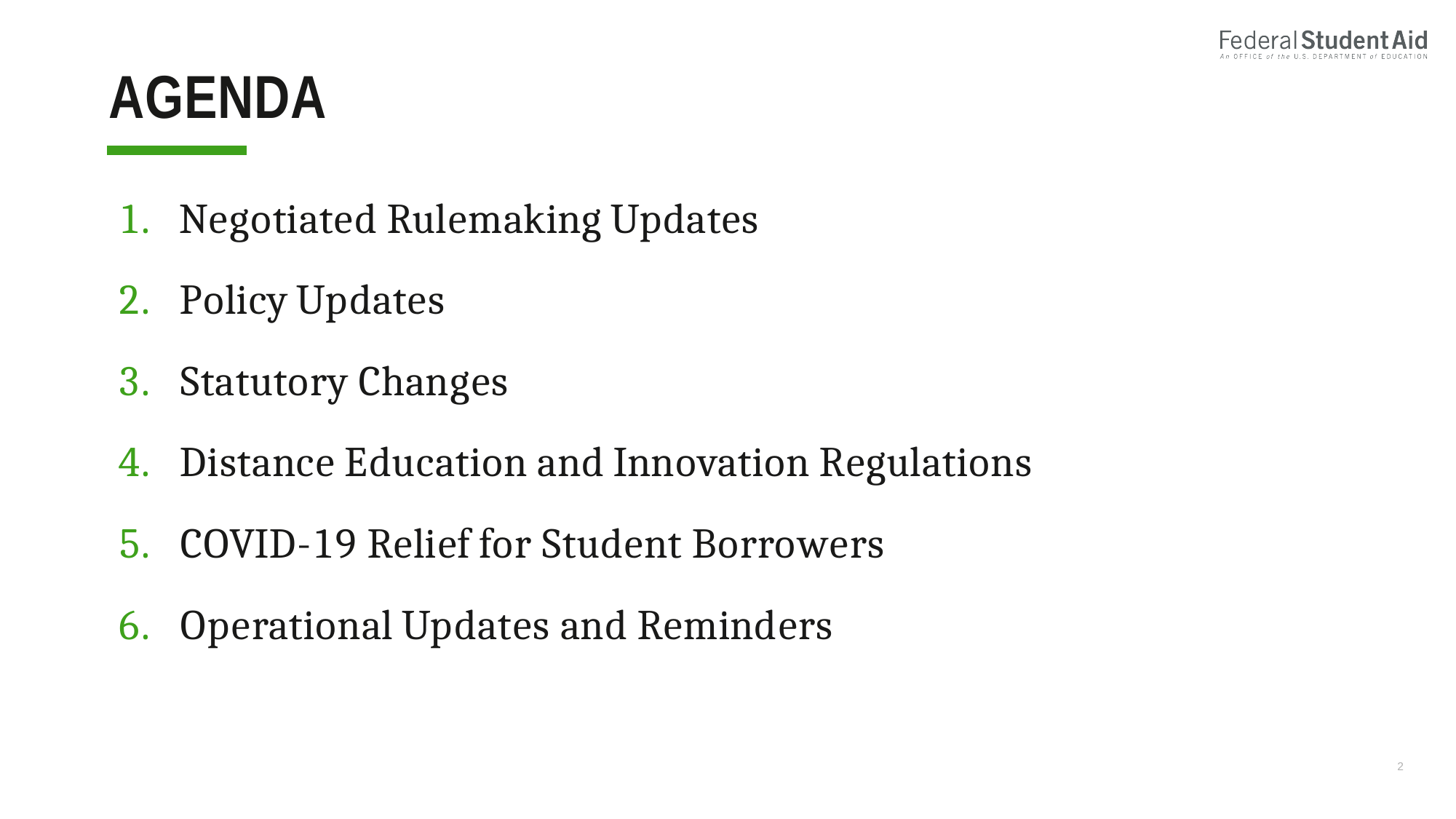

# Agenda
Negotiated Rulemaking Updates
Policy Updates
Statutory Changes
Distance Education and Innovation Regulations
COVID-19 Relief for Student Borrowers
Operational Updates and Reminders
2